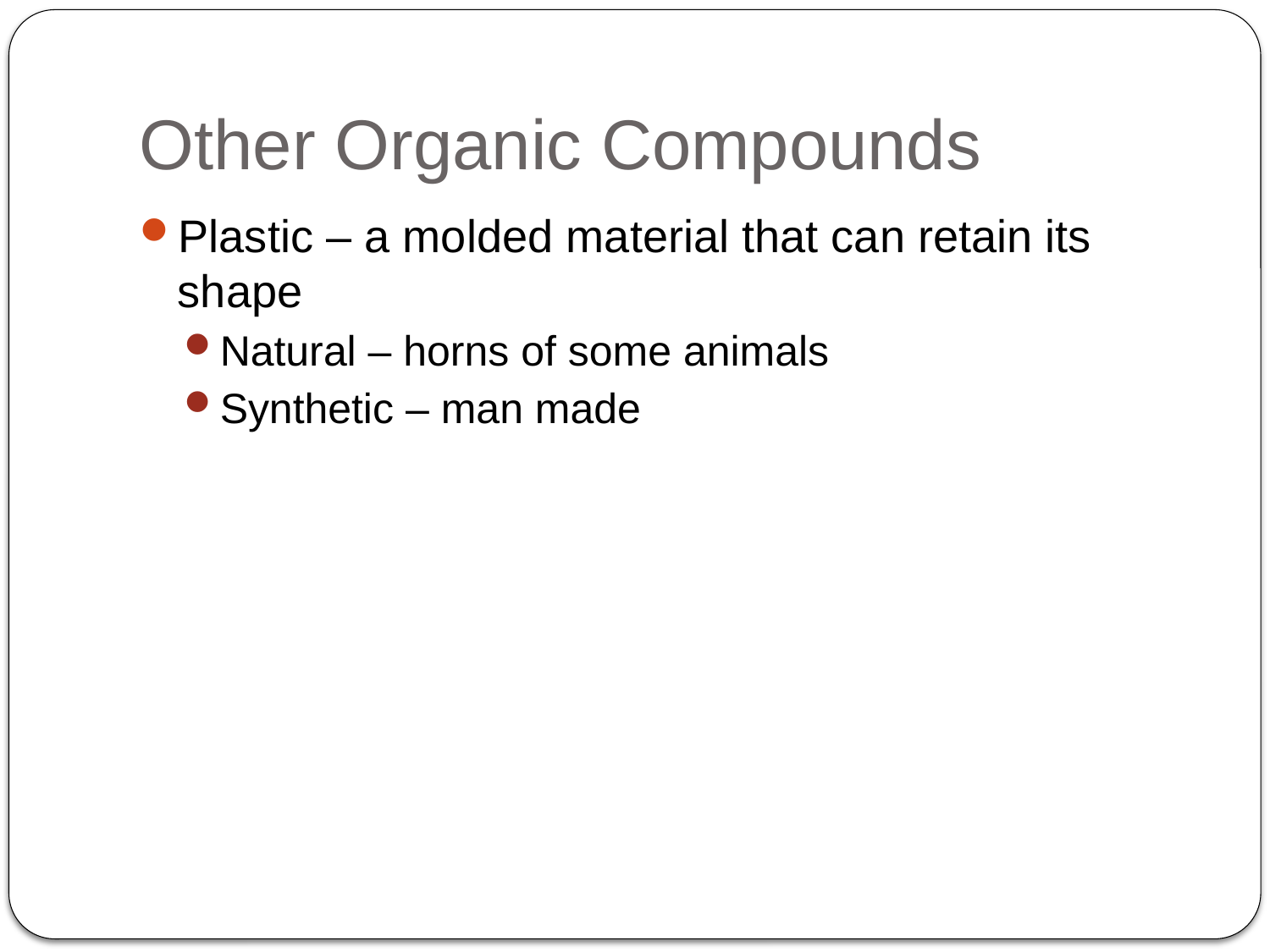

# Other Organic Compounds
Plastic – a molded material that can retain its shape
Natural – horns of some animals
Synthetic – man made